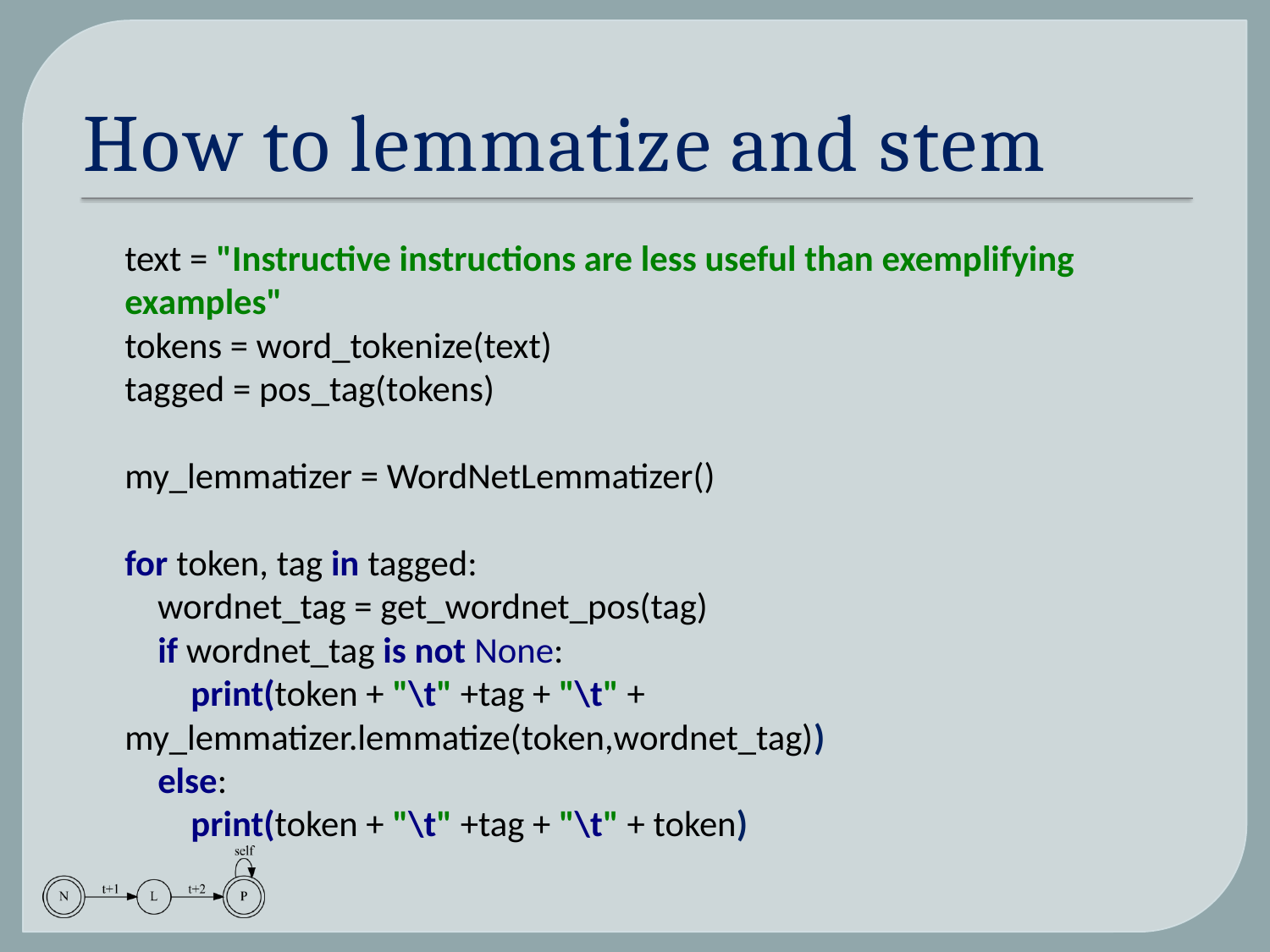

# How to lemmatize and stem
text = "Instructive instructions are less useful than exemplifying examples"
tokens = word_tokenize(text)
tagged = pos_tag(tokens)
my_lemmatizer = WordNetLemmatizer()
for token, tag in tagged:
    wordnet_tag = get_wordnet_pos(tag)
    if wordnet_tag is not None:
        print(token + "\t" +tag + "\t" + 			    		my_lemmatizer.lemmatize(token,wordnet_tag))
    else:
        print(token + "\t" +tag + "\t" + token)